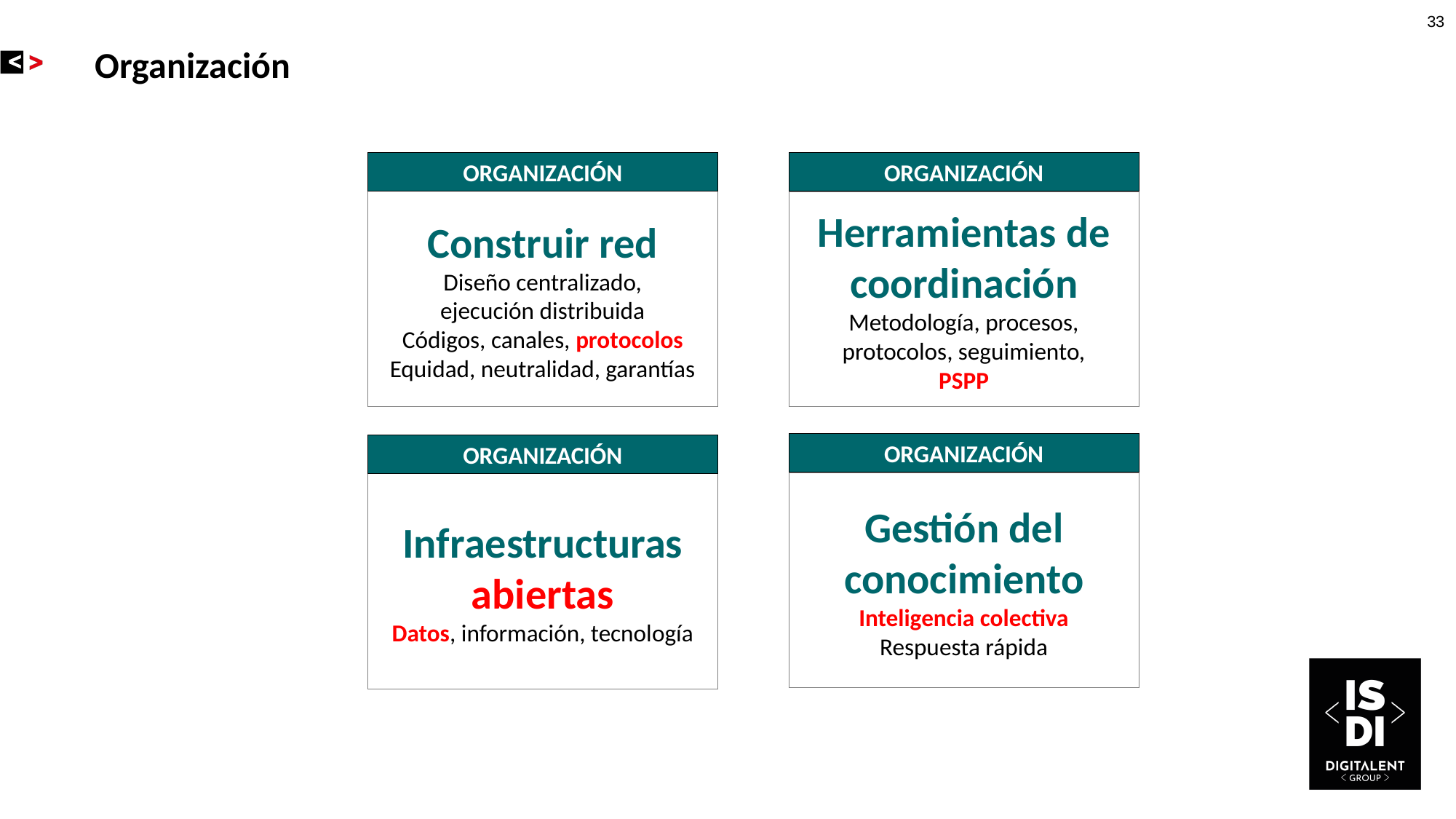

# Organización
Organización
Herramientas de coordinación
Metodología, procesos, protocolos, seguimiento,
PSPP
Organización
Construir red
Diseño centralizado,
ejecución distribuida
Códigos, canales, protocolos Equidad, neutralidad, garantías
Organización
Gestión del conocimiento
Inteligencia colectiva
Respuesta rápida
Organización
Infraestructuras abiertas
Datos, información, tecnología